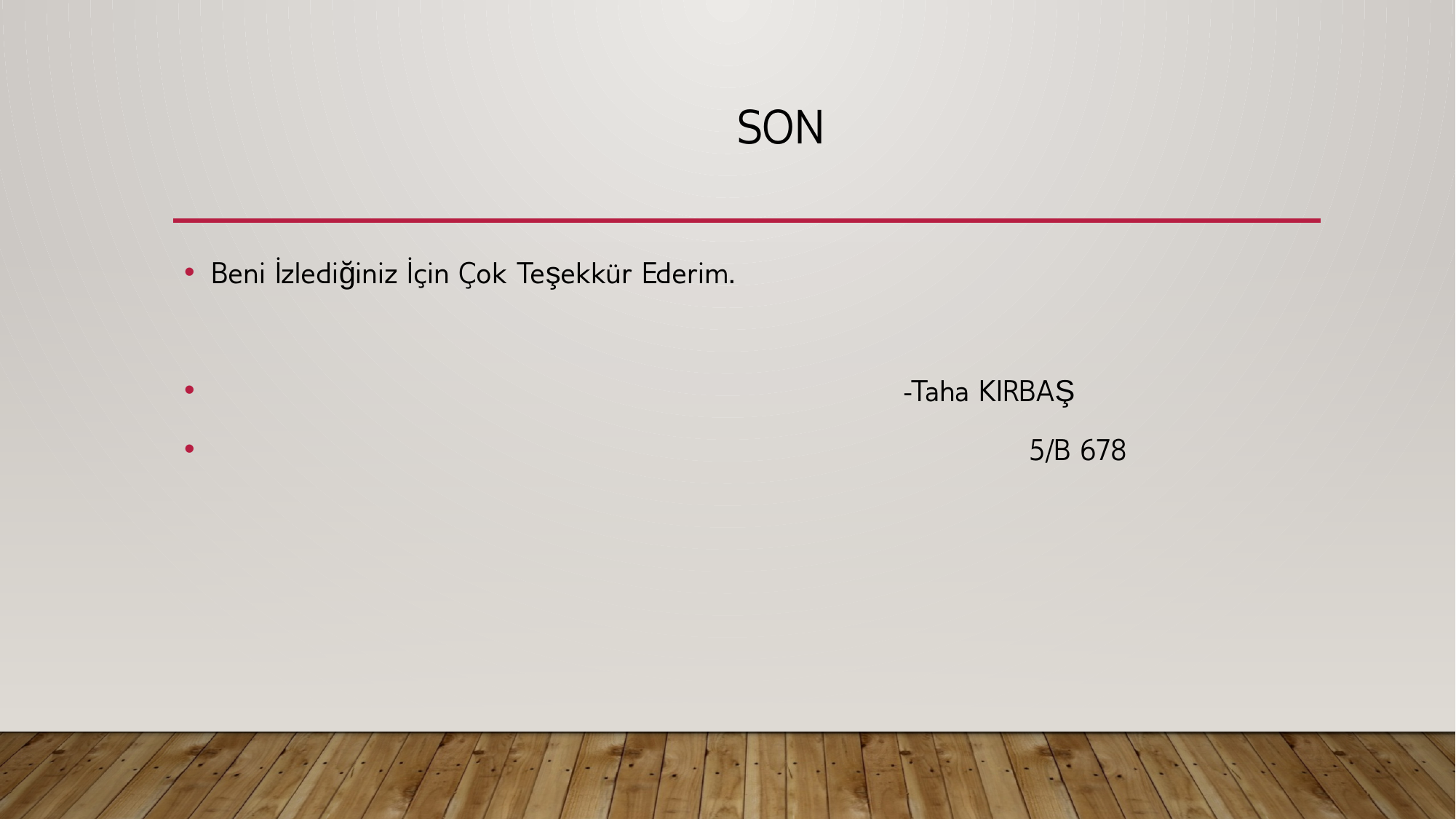

# SON
Beni İzlediğiniz İçin Çok Teşekkür Ederim.

                                                                            -Taha KIRBAŞ
                                                                                          5/B 678